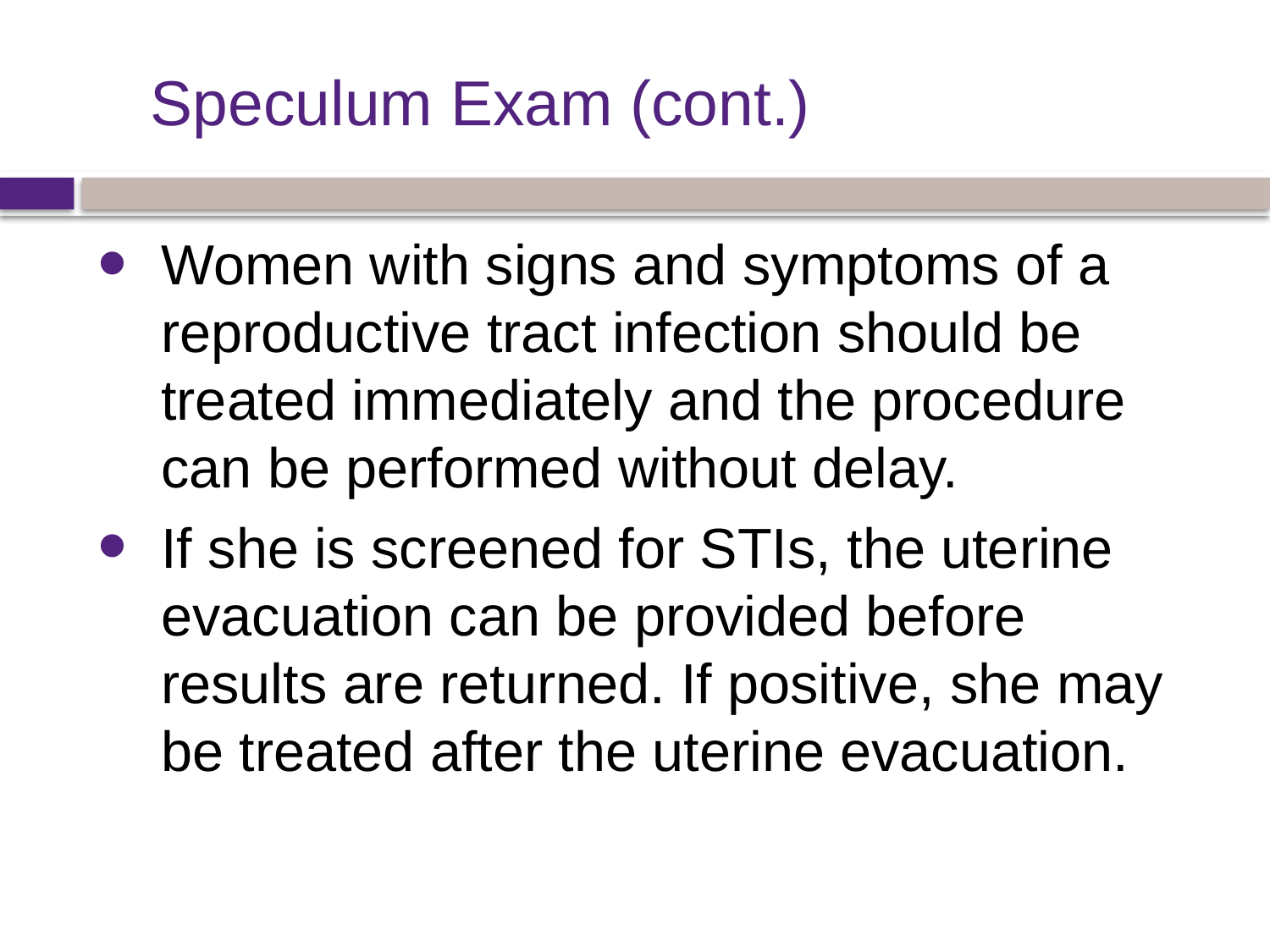

# Speculum Exam (cont.)
Women with signs and symptoms of a reproductive tract infection should be treated immediately and the procedure can be performed without delay.
If she is screened for STIs, the uterine evacuation can be provided before results are returned. If positive, she may be treated after the uterine evacuation.